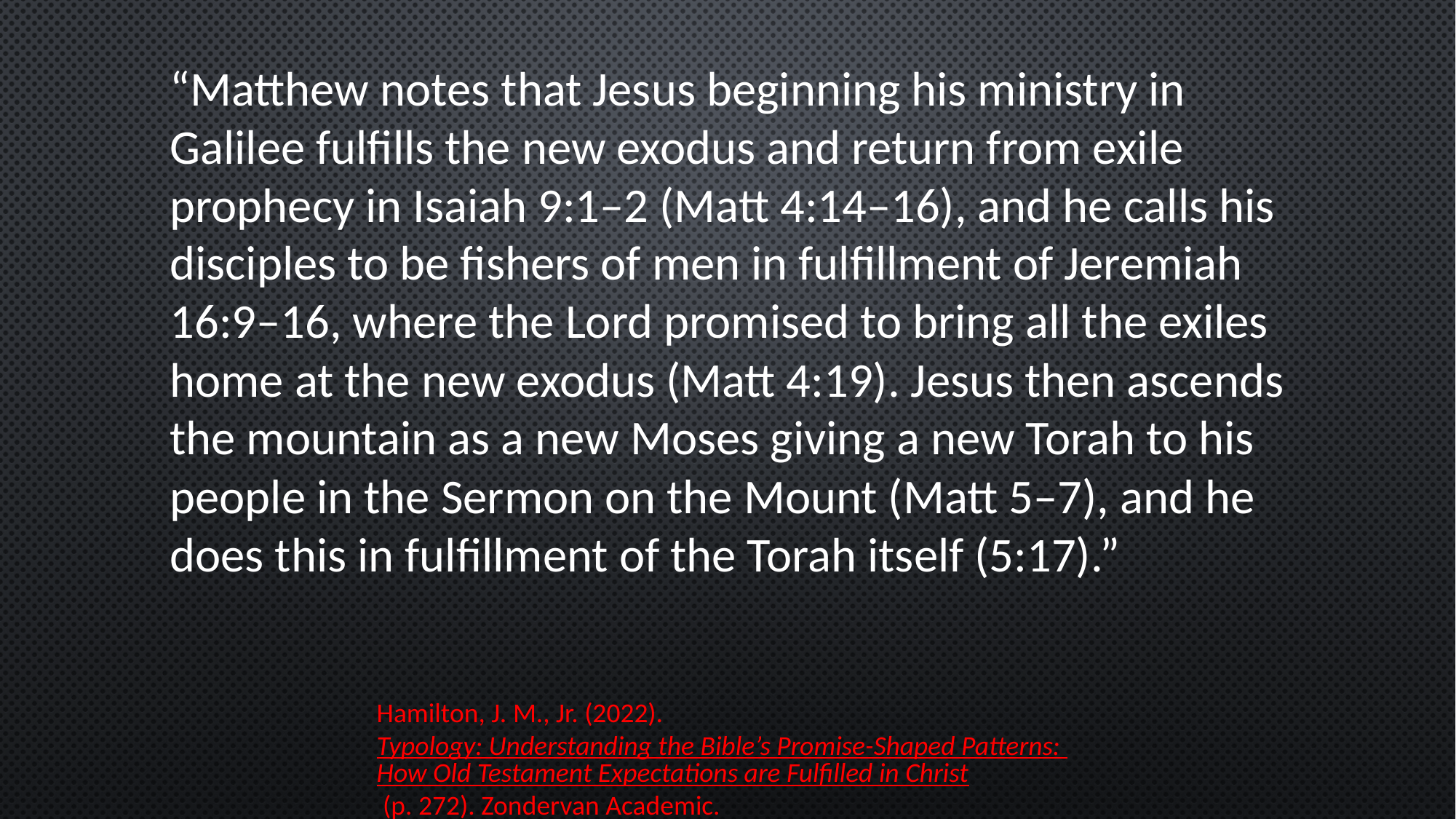

“Matthew notes that Jesus beginning his ministry in Galilee fulfills the new exodus and return from exile prophecy in Isaiah 9:1–2 (Matt 4:14–16), and he calls his disciples to be fishers of men in fulfillment of Jeremiah 16:9–16, where the Lord promised to bring all the exiles home at the new exodus (Matt 4:19). Jesus then ascends the mountain as a new Moses giving a new Torah to his people in the Sermon on the Mount (Matt 5–7), and he does this in fulfillment of the Torah itself (5:17).”
Hamilton, J. M., Jr. (2022). Typology: Understanding the Bible’s Promise-Shaped Patterns: How Old Testament Expectations are Fulfilled in Christ (p. 272). Zondervan Academic.